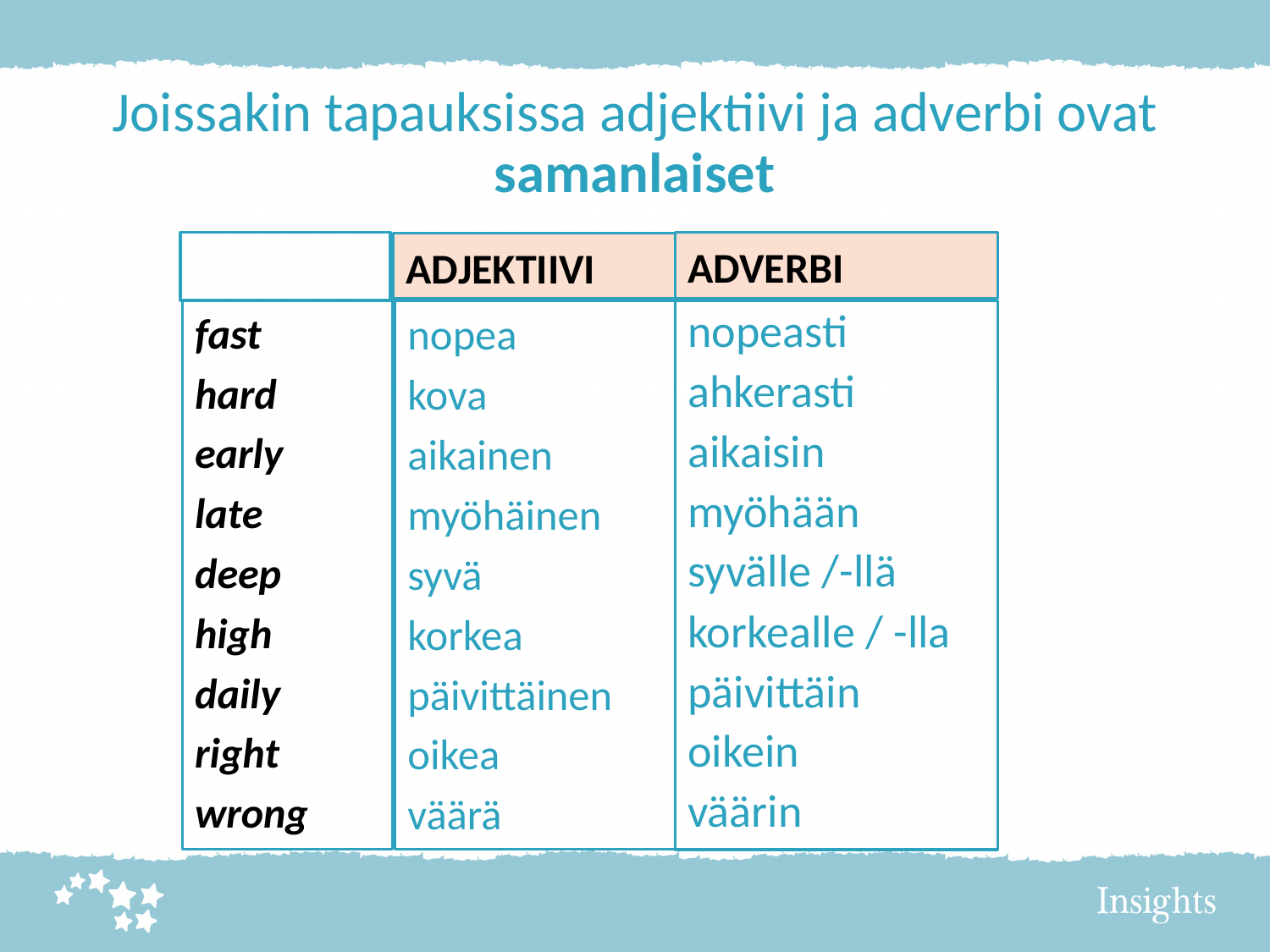

# Joissakin tapauksissa adjektiivi ja adverbi ovat samanlaiset
ADVERBI

ADJEKTIIVI
fast
hard
early
late
deep
high
daily
right
wrong

nopea
kova
aikainen
myöhäinen
syvä
korkea
päivittäinen
oikea
väärä

nopeasti
ahkerasti
aikaisin
myöhään
syvälle /-llä
korkealle / -lla
päivittäin
oikein
väärin